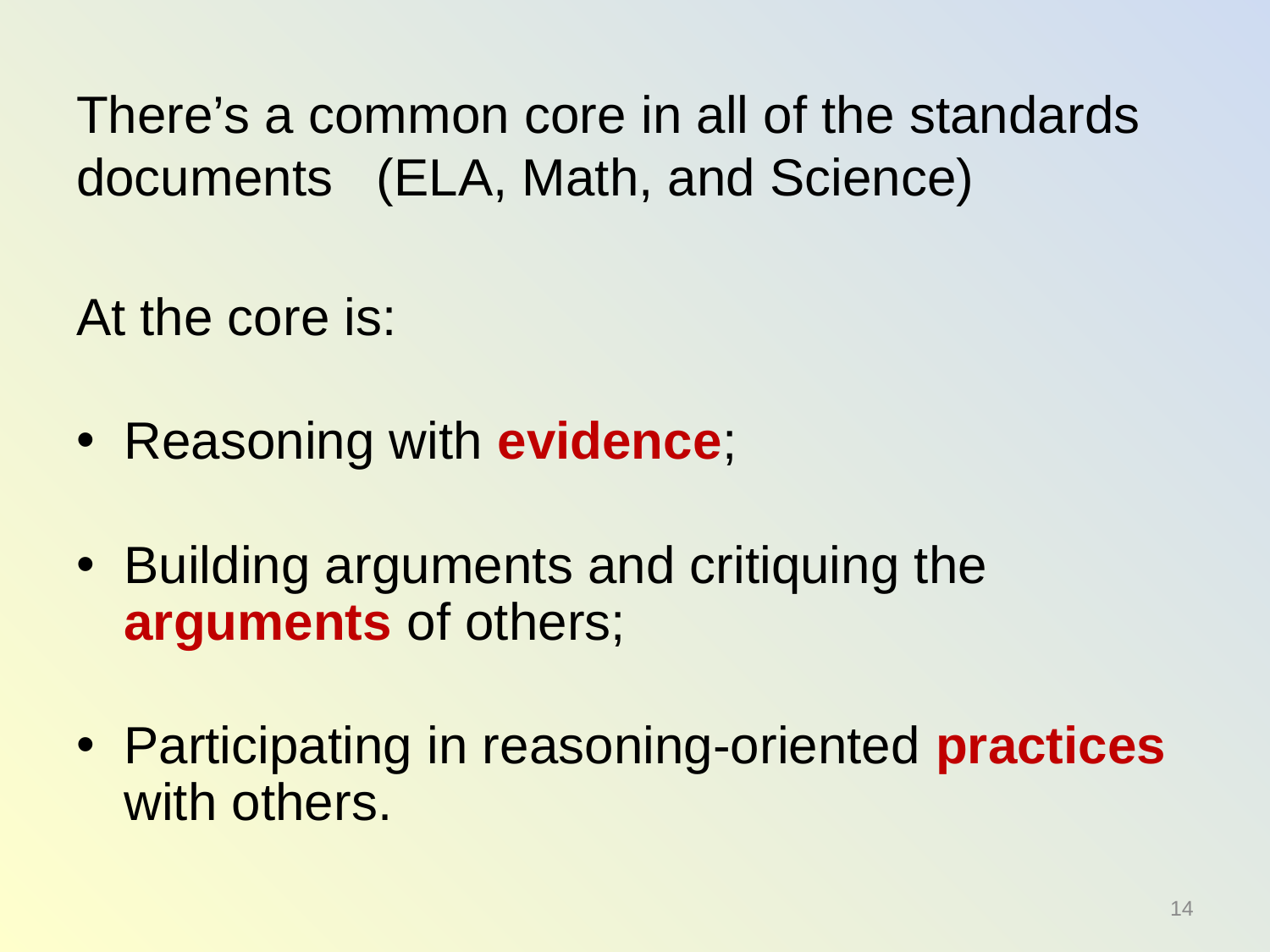

There’s a common core in all of the standards documents   (ELA, Math, and Science)

At the core is:
Reasoning with evidence;
Building arguments and critiquing the arguments of others;
Participating in reasoning-oriented practices with others.

14